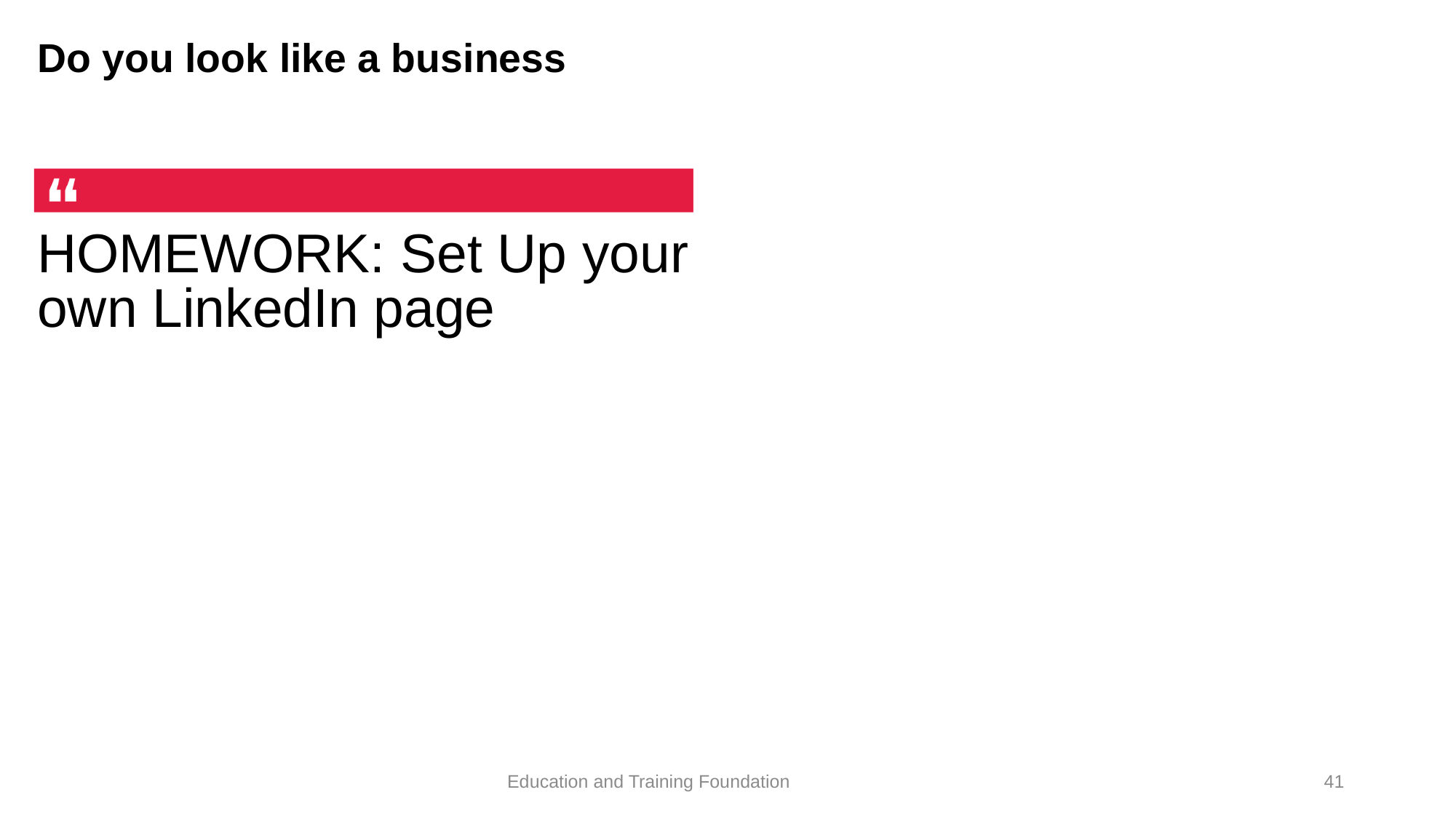

# Do you look like a business
HOMEWORK: Set Up your own LinkedIn page
41
Education and Training Foundation